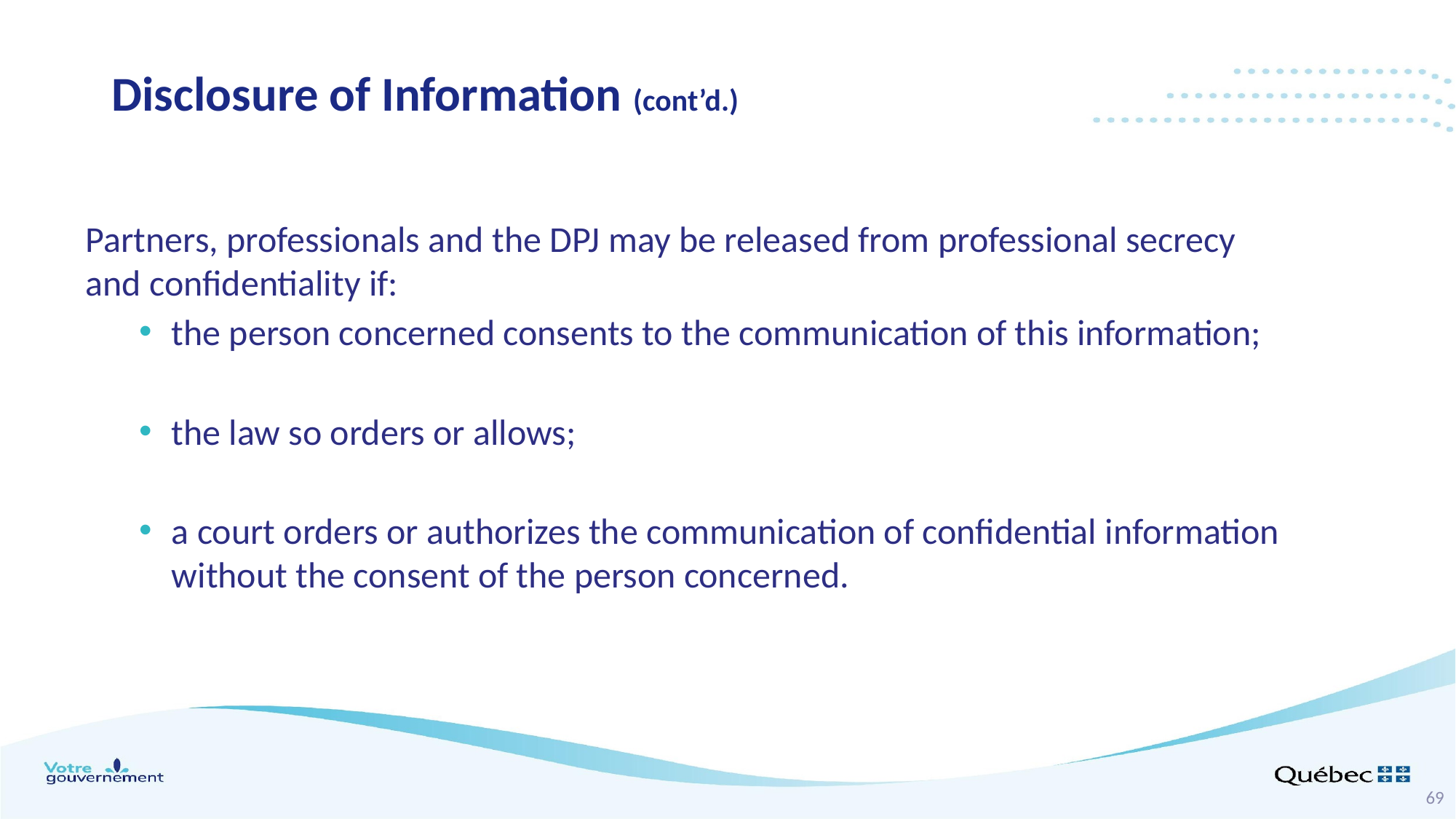

Disclosure of Information (cont’d.)

Partners, professionals and the DPJ may be released from professional secrecy and confidentiality if:
the person concerned consents to the communication of this information;

the law so orders or allows;

a court orders or authorizes the communication of confidential information without the consent of the person concerned.

69